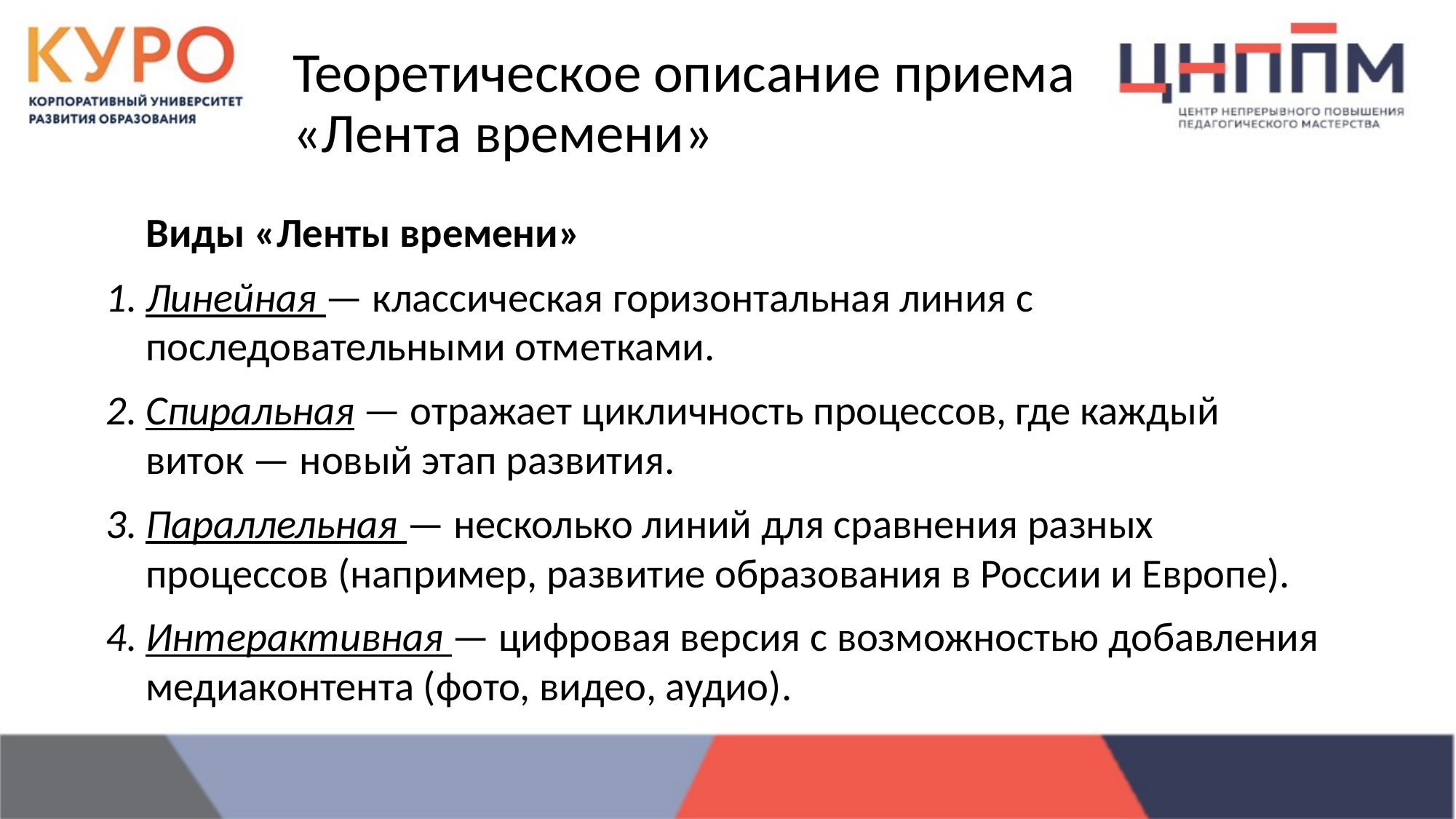

# Теоретическое описание приема «Лента времени»
Виды «Ленты времени»
Линейная — классическая горизонтальная линия с последовательными отметками.
Спиральная — отражает цикличность процессов, где каждый виток — новый этап развития.
Параллельная — несколько линий для сравнения разных процессов (например, развитие образования в России и Европе).
Интерактивная — цифровая версия с возможностью добавления медиаконтента (фото, видео, аудио).